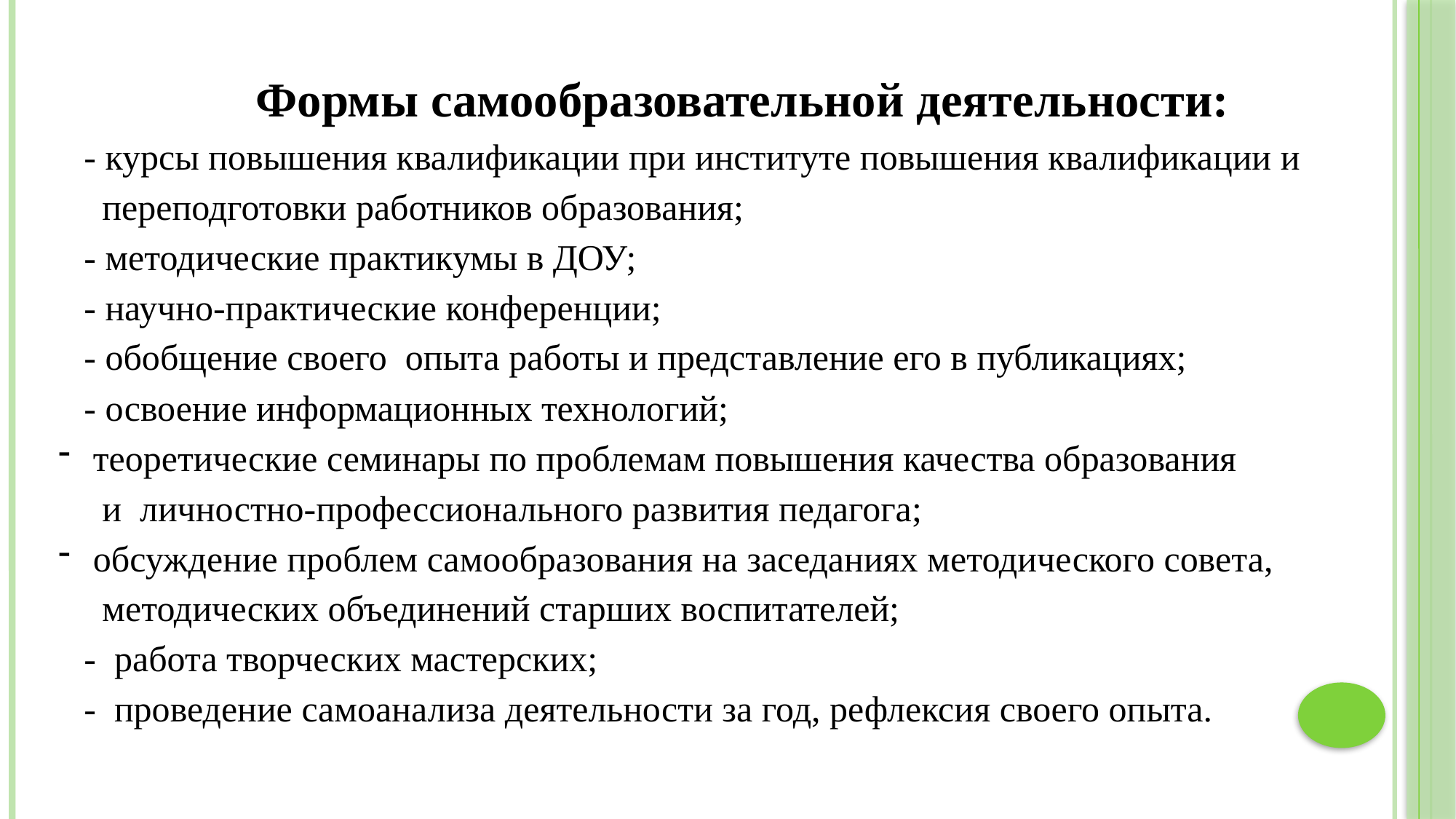

Формы самообразовательной деятельности:
- курсы повышения квалификации при институте повышения квалификации и
  переподготовки работников образования;
- методические практикумы в ДОУ;
- научно-практические конференции;
- обобщение своего  опыта работы и представление его в публикациях;
- освоение информационных технологий;
 теоретические семинары по проблемам повышения качества образования
  и  личностно-профессионального развития педагога;
 обсуждение проблем самообразования на заседаниях методического совета,
  методических объединений старших воспитателей;
-  работа творческих мастерских;
-  проведение самоанализа деятельности за год, рефлексия своего опыта.